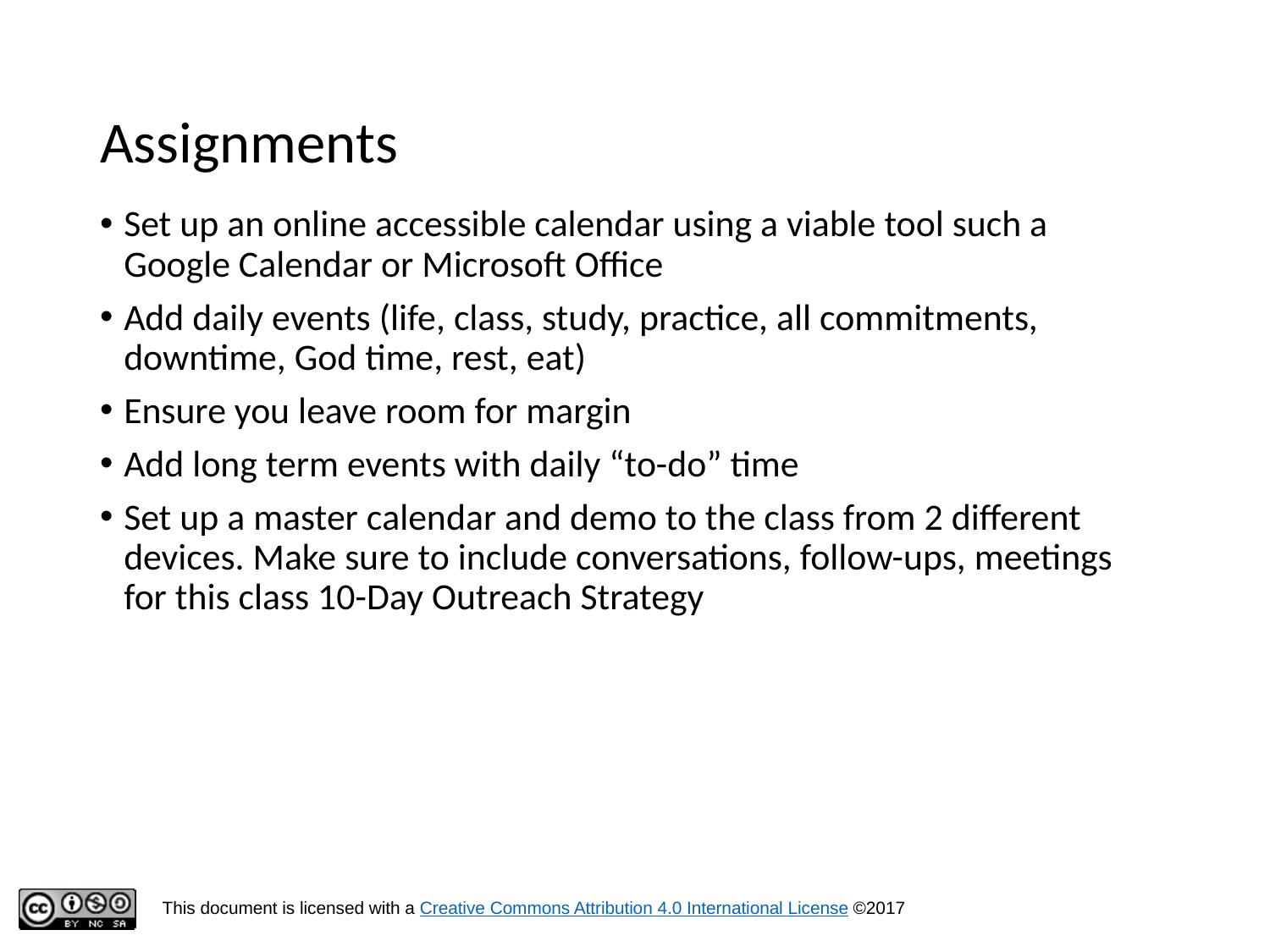

# Assignments
Set up an online accessible calendar using a viable tool such a Google Calendar or Microsoft Office
Add daily events (life, class, study, practice, all commitments, downtime, God time, rest, eat)
Ensure you leave room for margin
Add long term events with daily “to-do” time
Set up a master calendar and demo to the class from 2 different devices. Make sure to include conversations, follow-ups, meetings for this class 10-Day Outreach Strategy